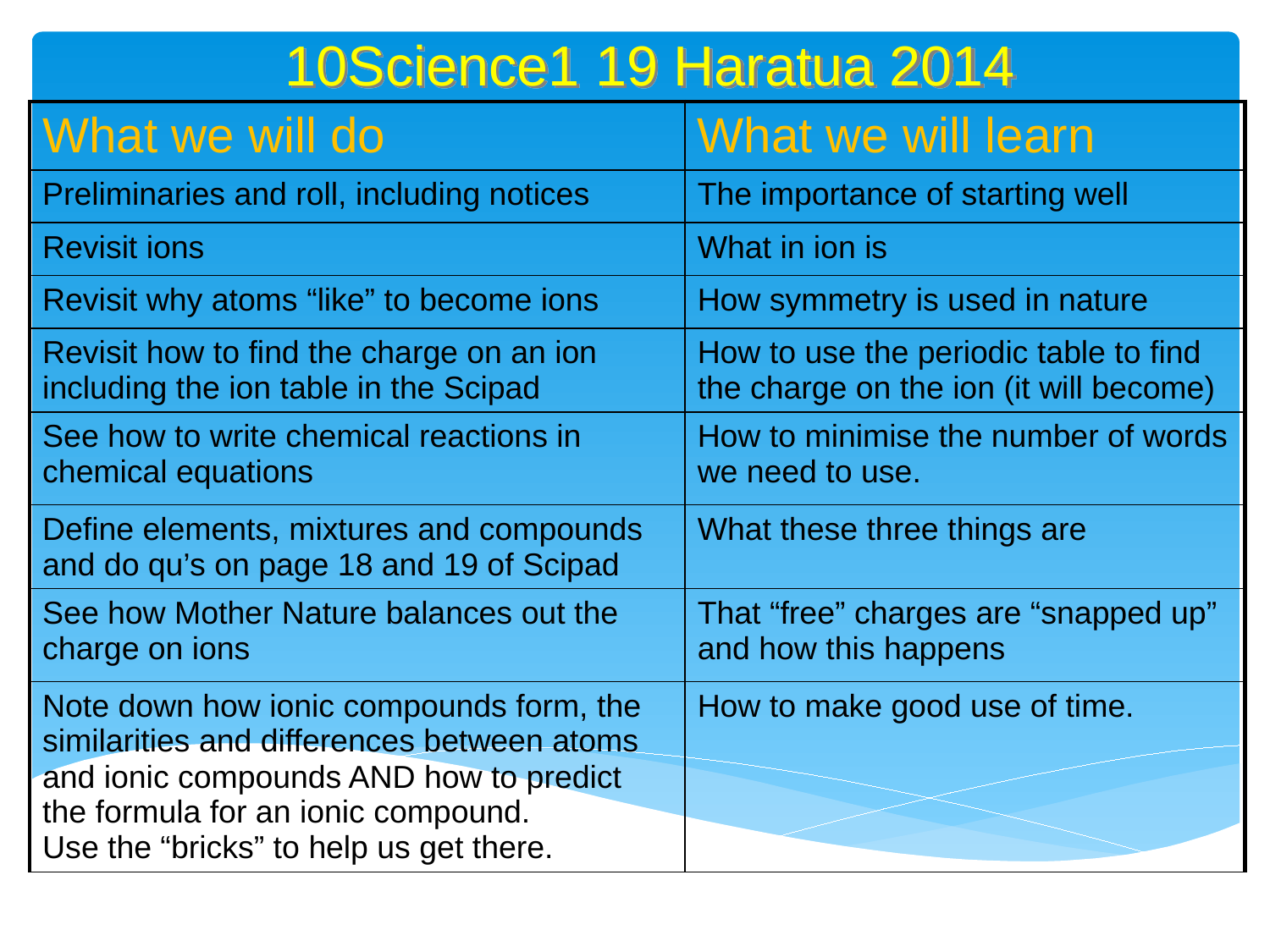

10Science1 19 Haratua 2014
| What we will do | What we will learn |
| --- | --- |
| Preliminaries and roll, including notices | The importance of starting well |
| Revisit ions | What in ion is |
| Revisit why atoms “like” to become ions | How symmetry is used in nature |
| Revisit how to find the charge on an ion including the ion table in the Scipad | How to use the periodic table to find the charge on the ion (it will become) |
| See how to write chemical reactions in chemical equations | How to minimise the number of words we need to use. |
| Define elements, mixtures and compounds and do qu’s on page 18 and 19 of Scipad | What these three things are |
| See how Mother Nature balances out the charge on ions | That “free” charges are “snapped up” and how this happens |
| Note down how ionic compounds form, the similarities and differences between atoms and ionic compounds AND how to predict the formula for an ionic compound. Use the “bricks” to help us get there. | How to make good use of time. |